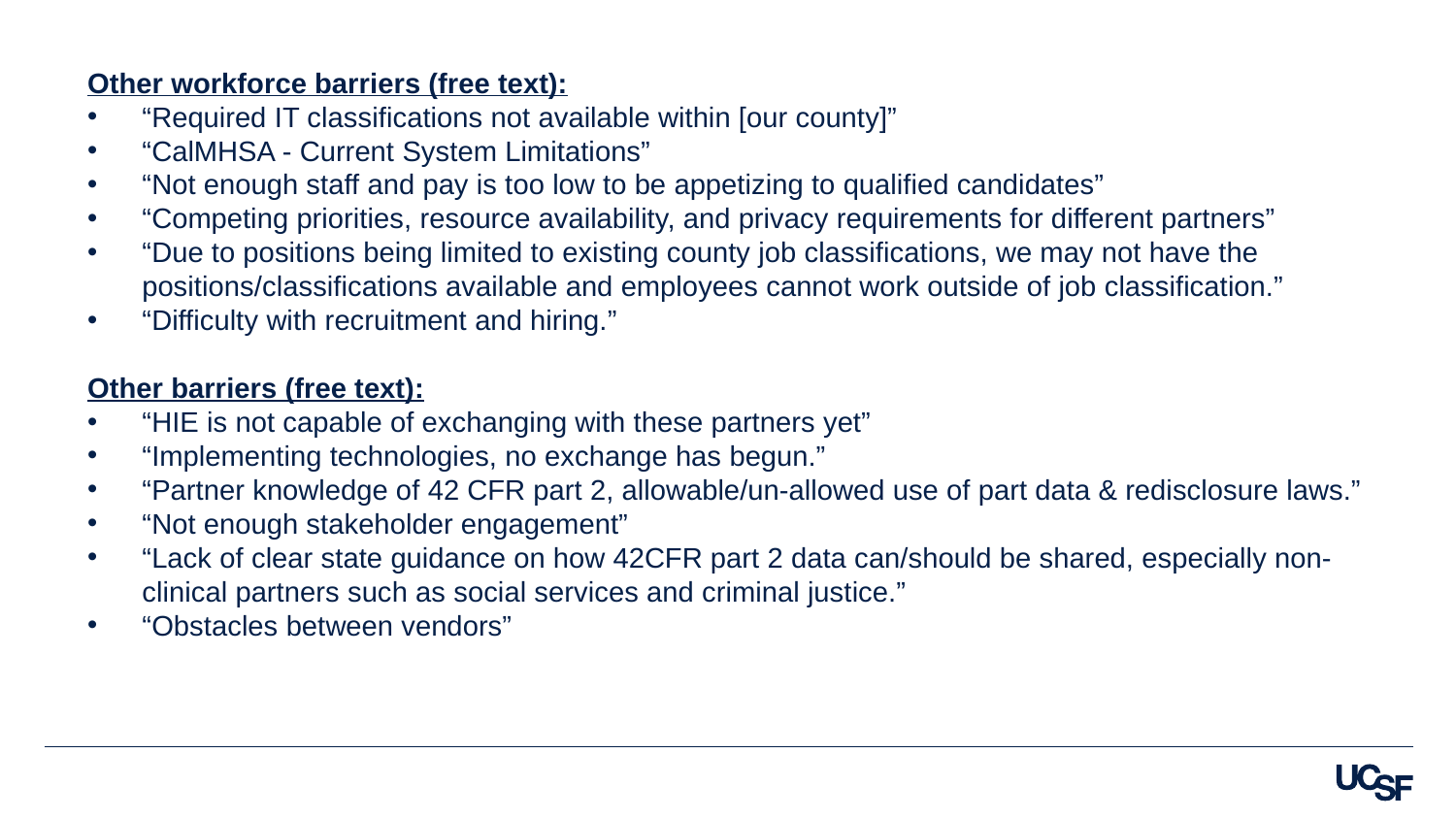

Other workforce barriers (free text):
“Required IT classifications not available within [our county]”
“CalMHSA - Current System Limitations”
“Not enough staff and pay is too low to be appetizing to qualified candidates”
“Competing priorities, resource availability, and privacy requirements for different partners”
“Due to positions being limited to existing county job classifications, we may not have the positions/classifications available and employees cannot work outside of job classification.”
“Difficulty with recruitment and hiring.”

Other barriers (free text):
“HIE is not capable of exchanging with these partners yet”
“Implementing technologies, no exchange has begun.”
“Partner knowledge of 42 CFR part 2, allowable/un-allowed use of part data & redisclosure laws.”
“Not enough stakeholder engagement”
“Lack of clear state guidance on how 42CFR part 2 data can/should be shared, especially non-clinical partners such as social services and criminal justice.”
“Obstacles between vendors”